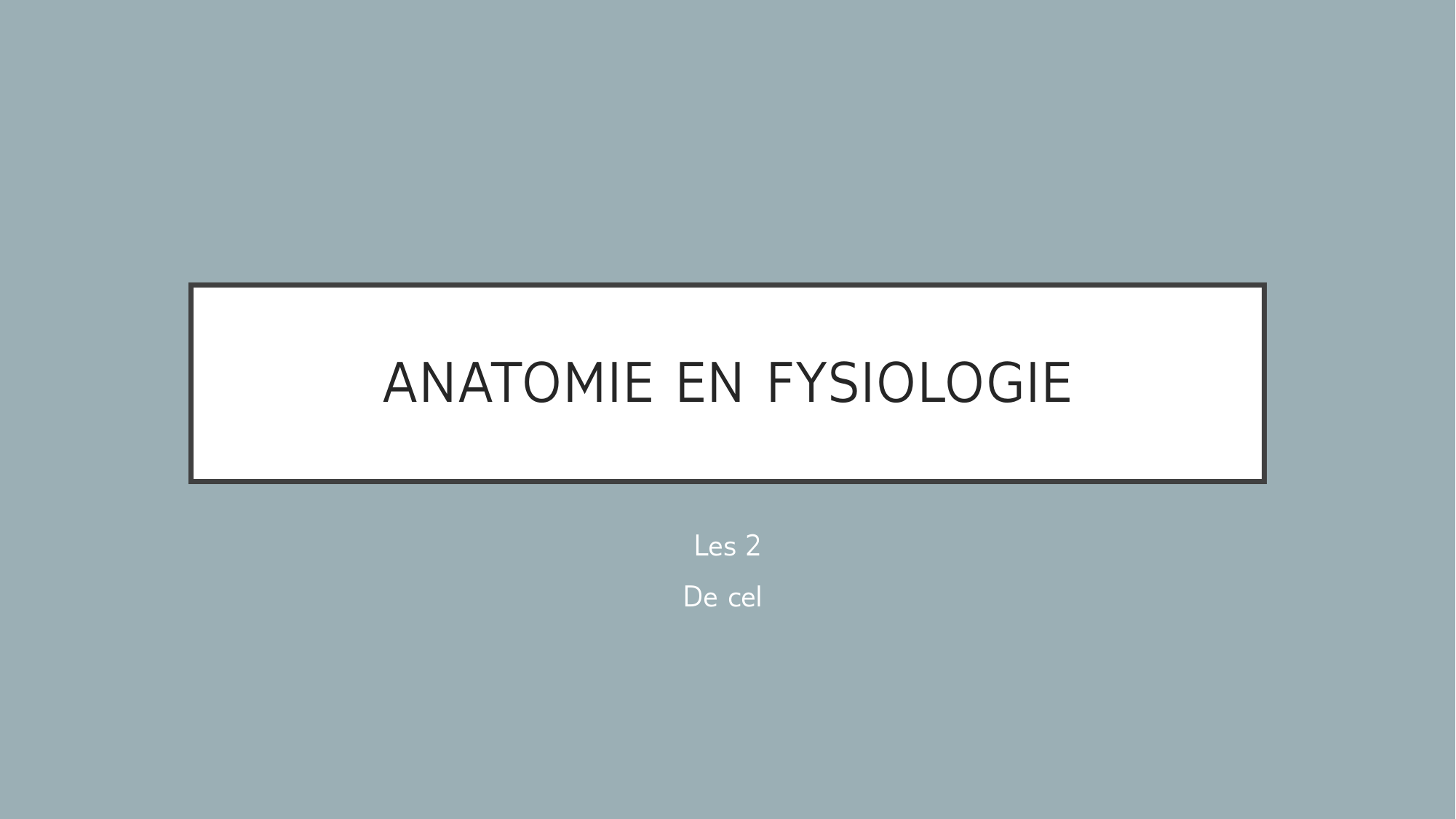

# Anatomie en fysiologie
Les 2
De cel